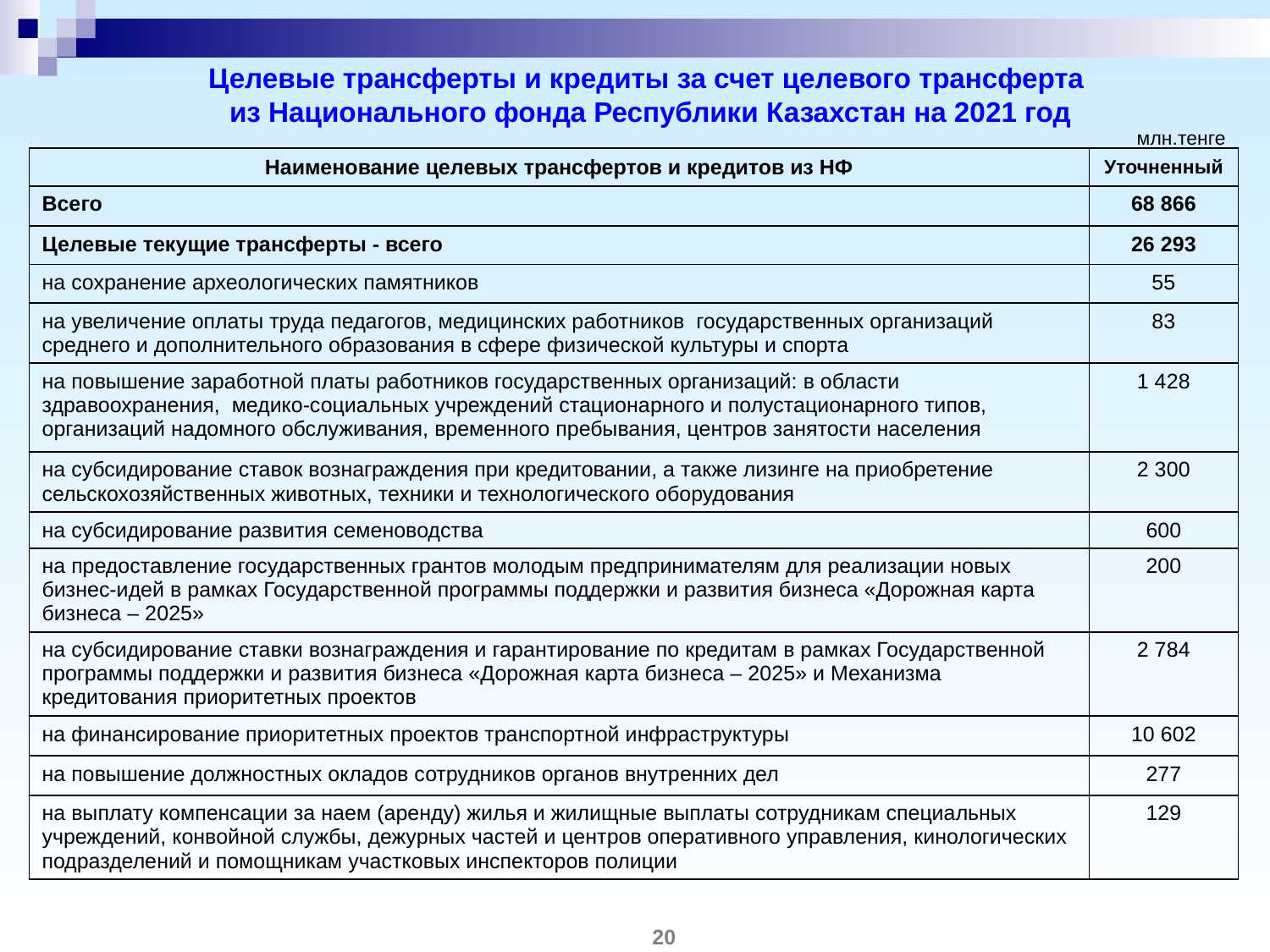

Целевые трансферты и кредиты за счет целевого трансферта
из Национального фонда Республики Казахстан на 2021 год
млн.тенге
| Наименование целевых трансфертов и кредитов из НФ | Уточненный |
| --- | --- |
| Всего | 68 866 |
| Целевые текущие трансферты - всего | 26 293 |
| на сохранение археологических памятников | 55 |
| на увеличение оплаты труда педагогов, медицинских работников государственных организаций среднего и дополнительного образования в сфере физической культуры и спорта | 83 |
| на повышение заработной платы работников государственных организаций: в области здравоохранения, медико-социальных учреждений стационарного и полустационарного типов, организаций надомного обслуживания, временного пребывания, центров занятости населения | 1 428 |
| на субсидирование ставок вознаграждения при кредитовании, а также лизинге на приобретение сельскохозяйственных животных, техники и технологического оборудования | 2 300 |
| на субсидирование развития семеноводства | 600 |
| на предоставление государственных грантов молодым предпринимателям для реализации новых бизнес-идей в рамках Государственной программы поддержки и развития бизнеса «Дорожная карта бизнеса – 2025» | 200 |
| на субсидирование ставки вознаграждения и гарантирование по кредитам в рамках Государственной программы поддержки и развития бизнеса «Дорожная карта бизнеса – 2025» и Механизма кредитования приоритетных проектов | 2 784 |
| на финансирование приоритетных проектов транспортной инфраструктуры | 10 602 |
| на повышение должностных окладов сотрудников органов внутренних дел | 277 |
| на выплату компенсации за наем (аренду) жилья и жилищные выплаты сотрудникам специальных учреждений, конвойной службы, дежурных частей и центров оперативного управления, кинологических подразделений и помощникам участковых инспекторов полиции | 129 |
20